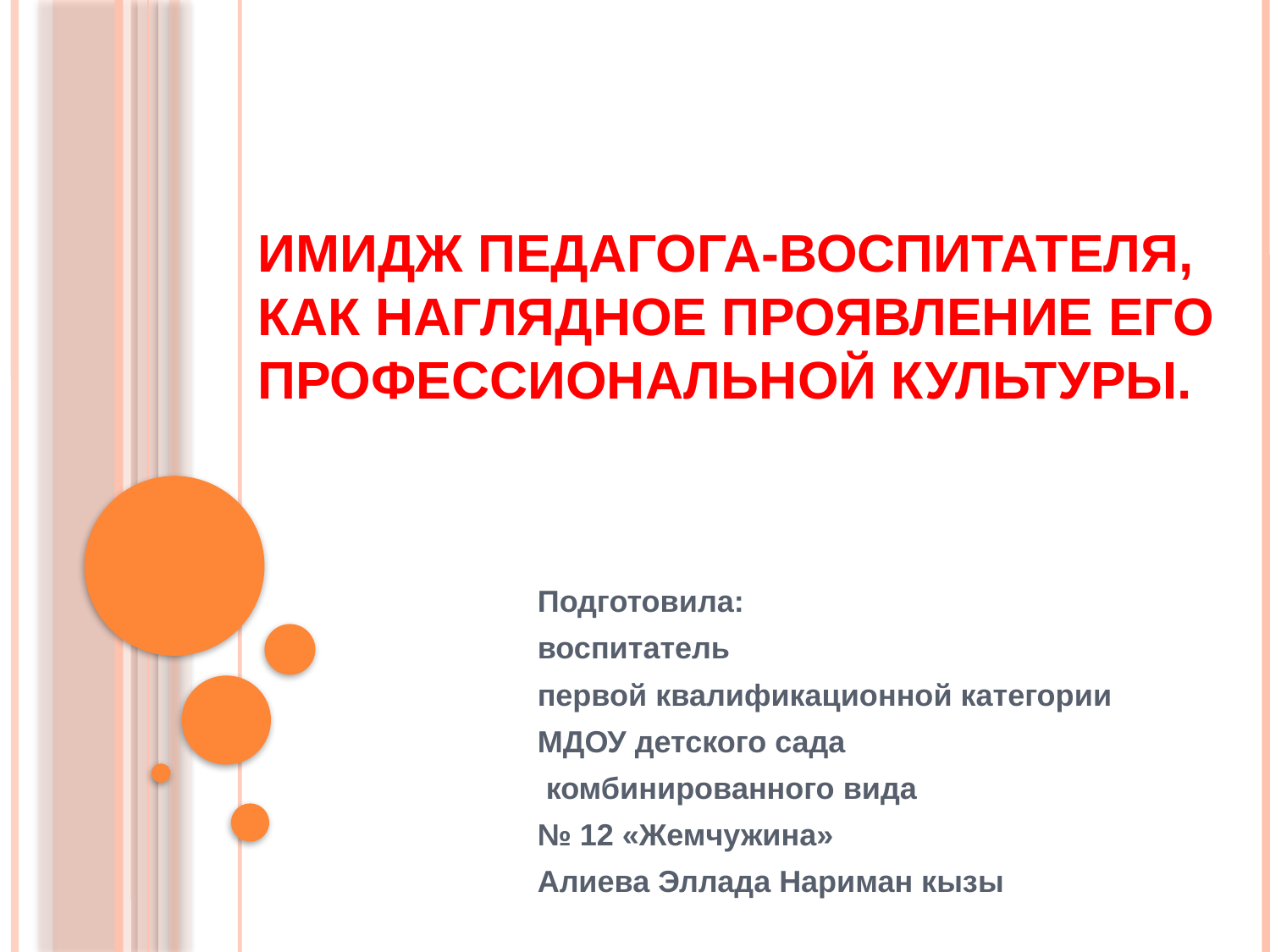

# Имидж педагога-воспитателя, как наглядное проявление его профессиональной культуры.
Подготовила:
воспитатель
первой квалификационной категории
МДОУ детского сада
 комбинированного вида
№ 12 «Жемчужина»
Алиева Эллада Нариман кызы